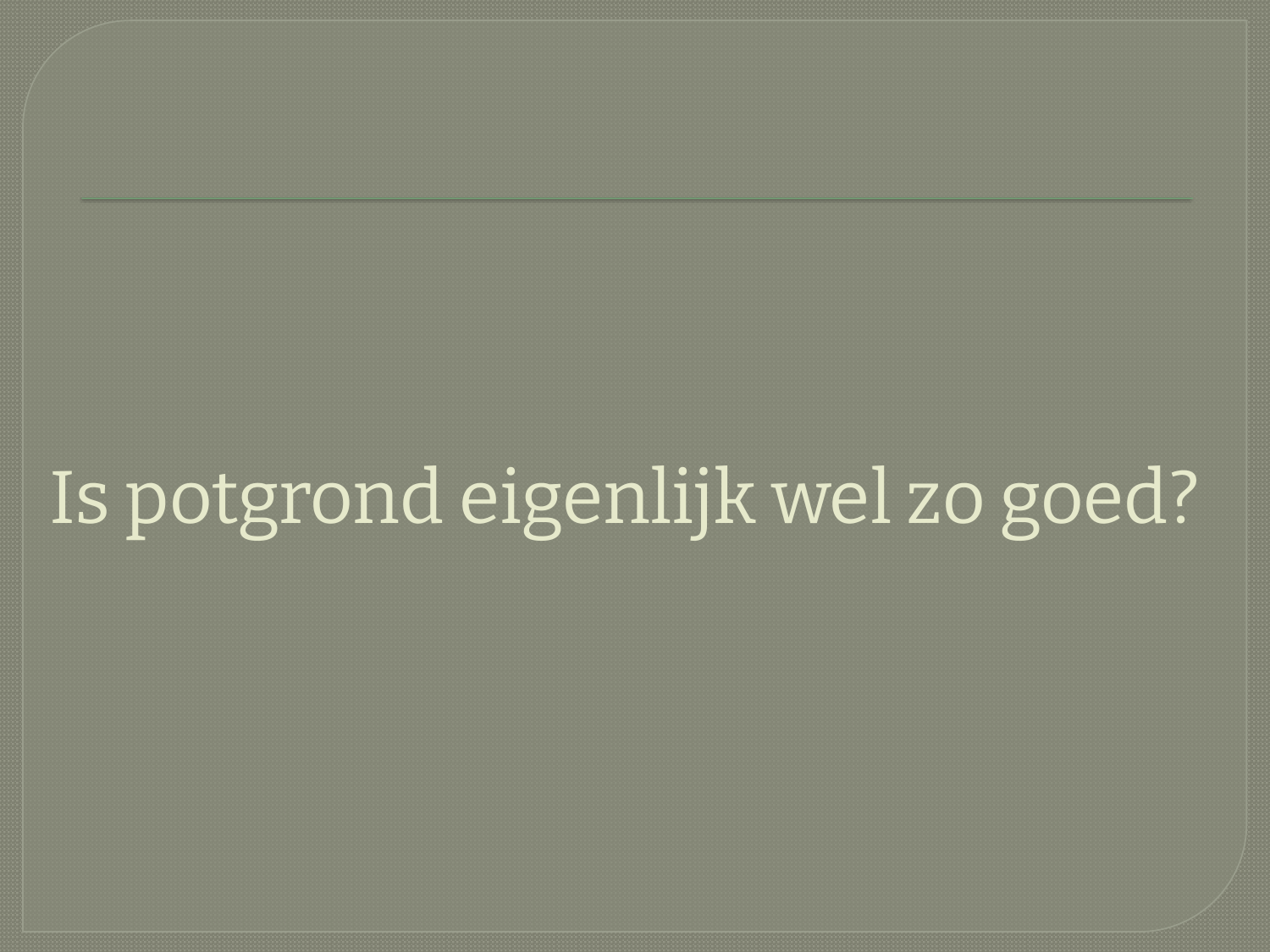

# Is potgrond eigenlijk wel zo goed?